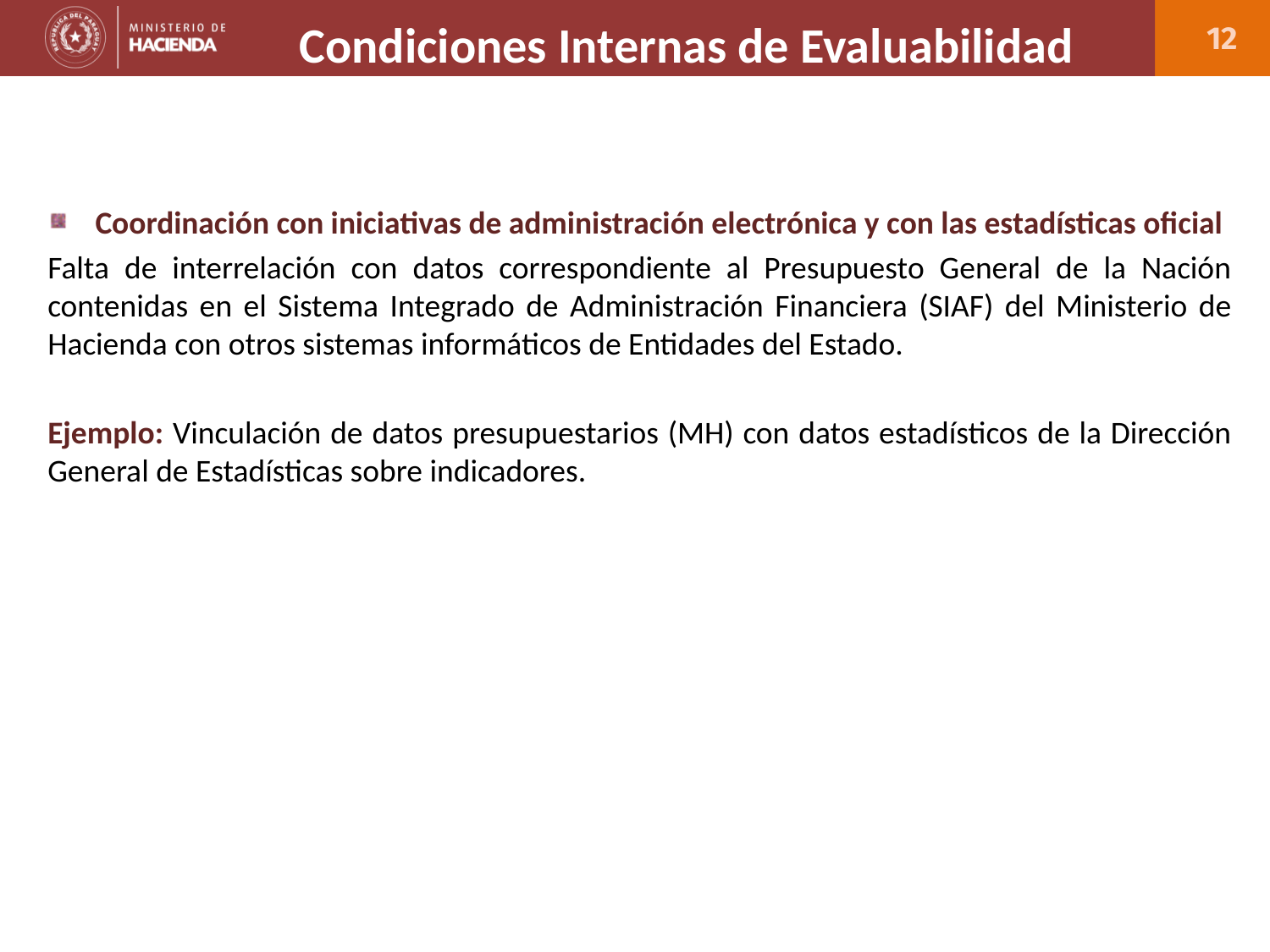

# Condiciones Internas de Evaluabilidad
12
Coordinación con iniciativas de administración electrónica y con las estadísticas oficial
Falta de interrelación con datos correspondiente al Presupuesto General de la Nación contenidas en el Sistema Integrado de Administración Financiera (SIAF) del Ministerio de Hacienda con otros sistemas informáticos de Entidades del Estado.

Ejemplo: Vinculación de datos presupuestarios (MH) con datos estadísticos de la Dirección General de Estadísticas sobre indicadores.